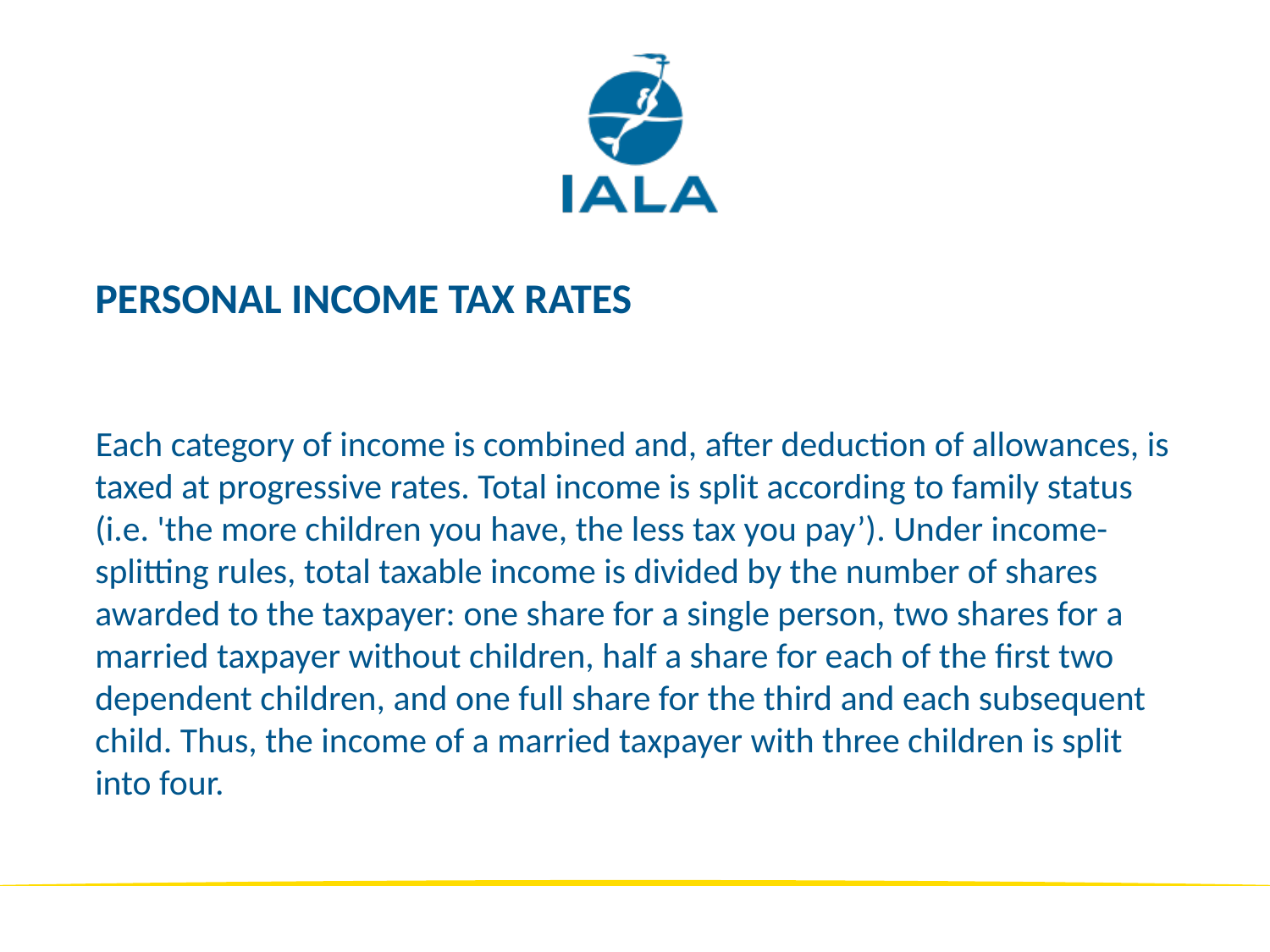

# Personal income tax rates
Each category of income is combined and, after deduction of allowances, is taxed at progressive rates. Total income is split according to family status (i.e. 'the more children you have, the less tax you pay’). Under income-splitting rules, total taxable income is divided by the number of shares awarded to the taxpayer: one share for a single person, two shares for a married taxpayer without children, half a share for each of the first two dependent children, and one full share for the third and each subsequent child. Thus, the income of a married taxpayer with three children is split into four.